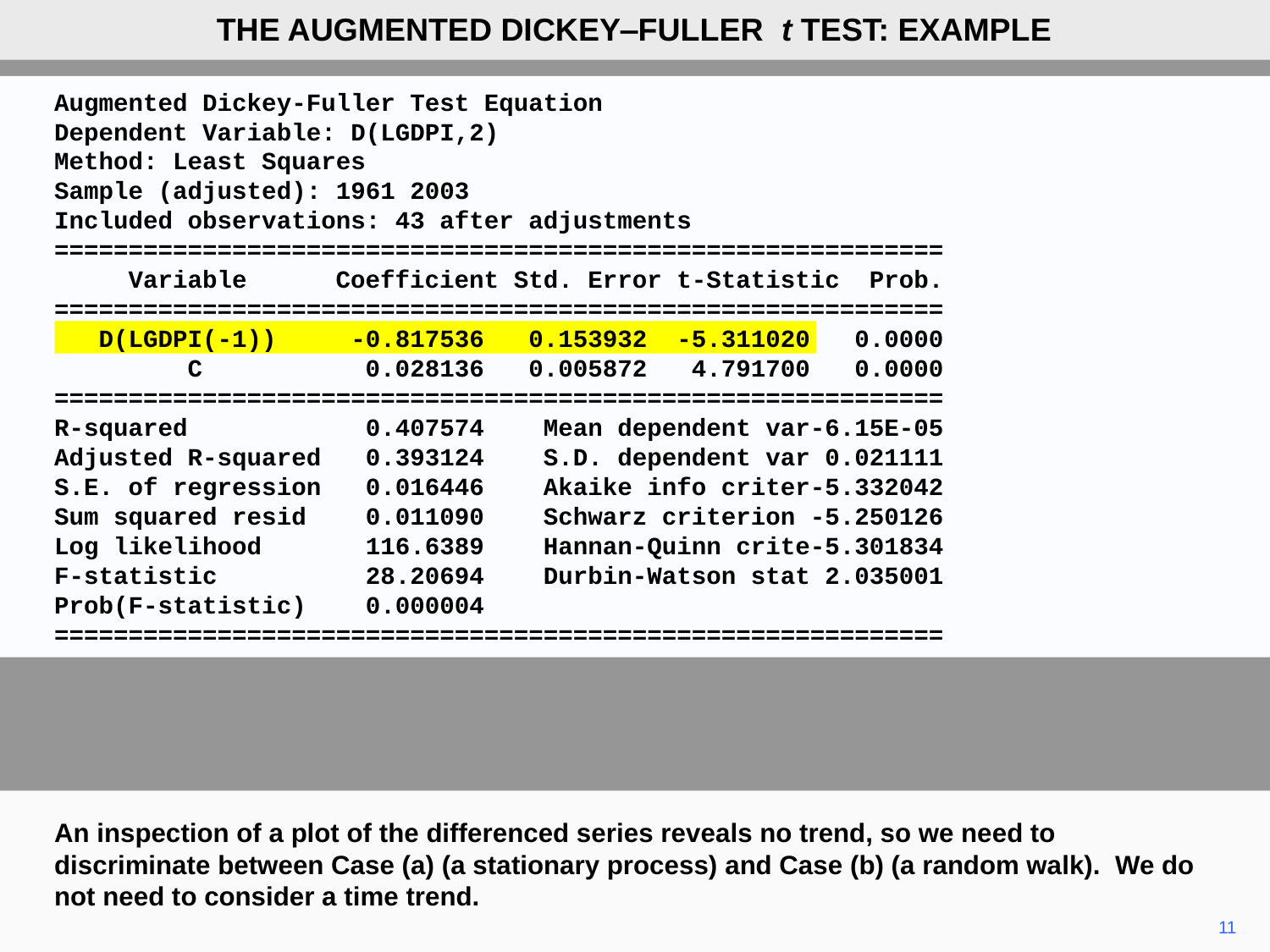

THE AUGMENTED DICKEY‒FULLER  t TEST: EXAMPLE

Augmented Dickey-Fuller Test Equation
Dependent Variable: D(LGDPI,2)
Method: Least Squares
Sample (adjusted): 1961 2003
Included observations: 43 after adjustments
============================================================
     Variable      Coefficient Std. Error t-Statistic  Prob.
============================================================
   D(LGDPI(-1))     -0.817536   0.153932  -5.311020   0.0000
         C           0.028136   0.005872   4.791700   0.0000
============================================================
R-squared            0.407574    Mean dependent var-6.15E-05
Adjusted R-squared   0.393124    S.D. dependent var 0.021111
S.E. of regression   0.016446    Akaike info criter-5.332042
Sum squared resid    0.011090    Schwarz criterion -5.250126
Log likelihood       116.6389    Hannan-Quinn crite-5.301834
F-statistic          28.20694    Durbin-Watson stat 2.035001
Prob(F-statistic)    0.000004
============================================================

An inspection of a plot of the differenced series reveals no trend, so we need to discriminate between Case (a) (a stationary process) and Case (b) (a random walk).  We do not need to consider a time trend.
11